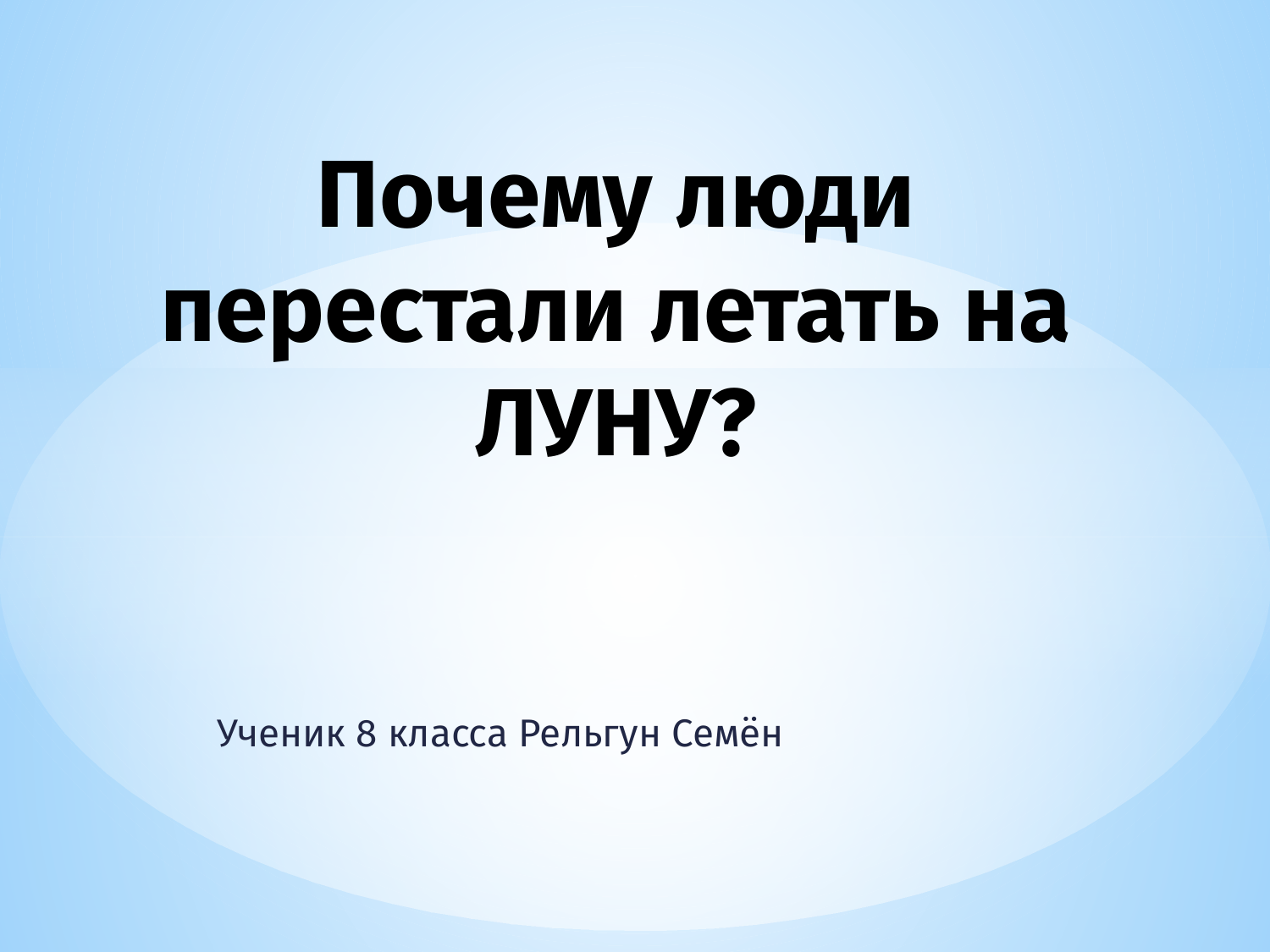

# Почему люди перестали летать на ЛУНУ?
Ученик 8 класса Рельгун Семён